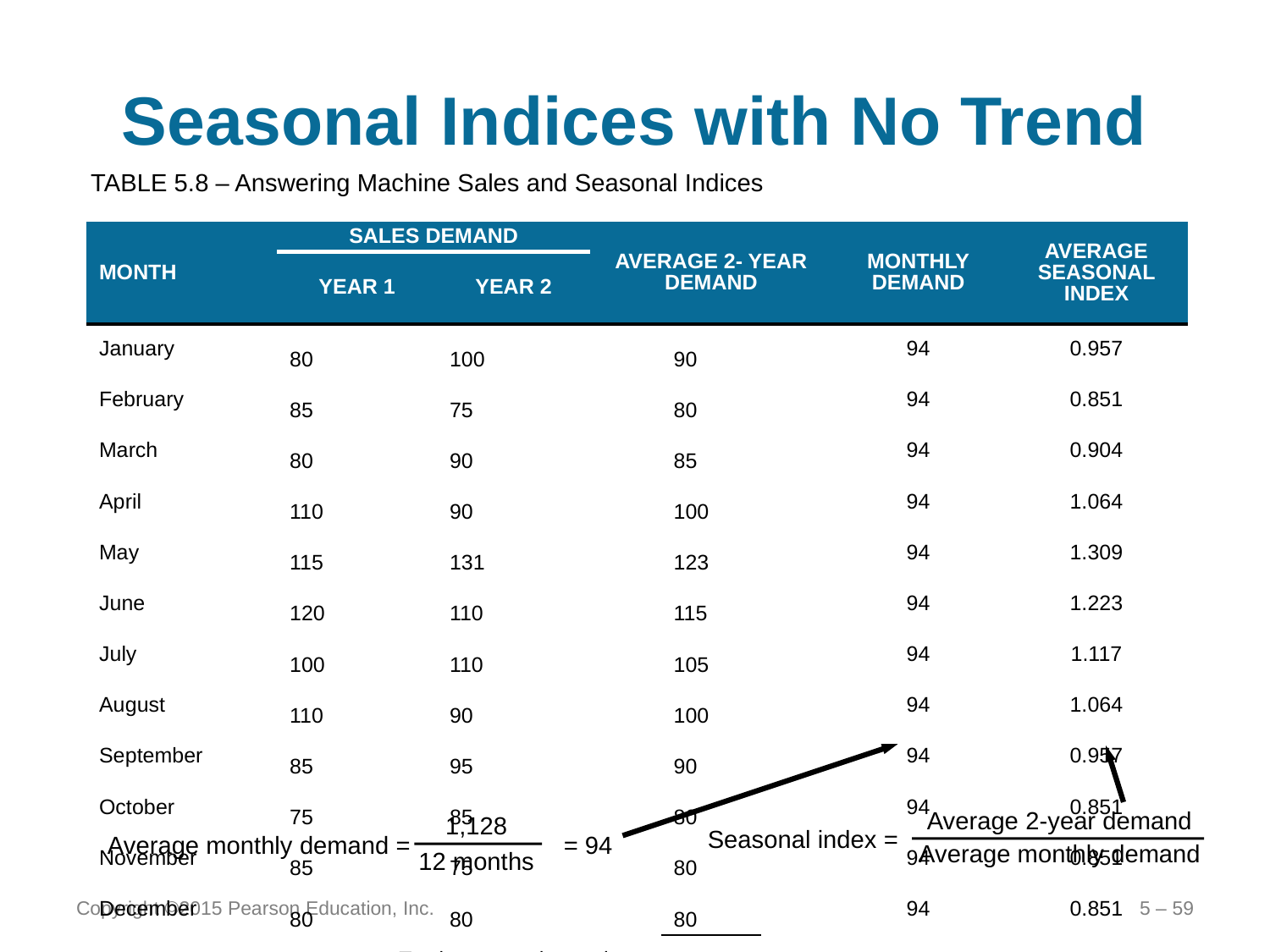

# Seasonal Indices with No Trend
TABLE 5.8 – Answering Machine Sales and Seasonal Indices
| MONTH | SALES DEMAND |  | AVERAGE 2- YEAR DEMAND |  |  |  | MONTHLY DEMAND | AVERAGE SEASONAL INDEX |
| --- | --- | --- | --- | --- | --- | --- | --- | --- |
|  | YEAR 1 | YEAR 2 |  |  |  |  |  |  |
| January | 80 | 100 |  |  | 90 |  | 94 | 0.957 |
| February | 85 | 75 |  |  | 80 |  | 94 | 0.851 |
| March | 80 | 90 |  |  | 85 |  | 94 | 0.904 |
| April | 110 | 90 |  |  | 100 |  | 94 | 1.064 |
| May | 115 | 131 |  |  | 123 |  | 94 | 1.309 |
| June | 120 | 110 |  |  | 115 |  | 94 | 1.223 |
| July | 100 | 110 |  |  | 105 |  | 94 | 1.117 |
| August | 110 | 90 |  |  | 100 |  | 94 | 1.064 |
| September | 85 | 95 |  |  | 90 |  | 94 | 0.957 |
| October | 75 | 85 |  |  | 80 |  | 94 | 0.851 |
| November | 85 | 75 |  |  | 80 |  | 94 | 0.851 |
| December | 80 | 80 |  |  | 80 |  | 94 | 0.851 |
| Total average demand = |  |  |  | 1,128 |  |  |  |  |

1,128
12 months

Average monthly demand =                      = 94

Average 2-year demand
Average monthly demand

Seasonal index =
Copyright ©2015 Pearson Education, Inc.
5 – 59